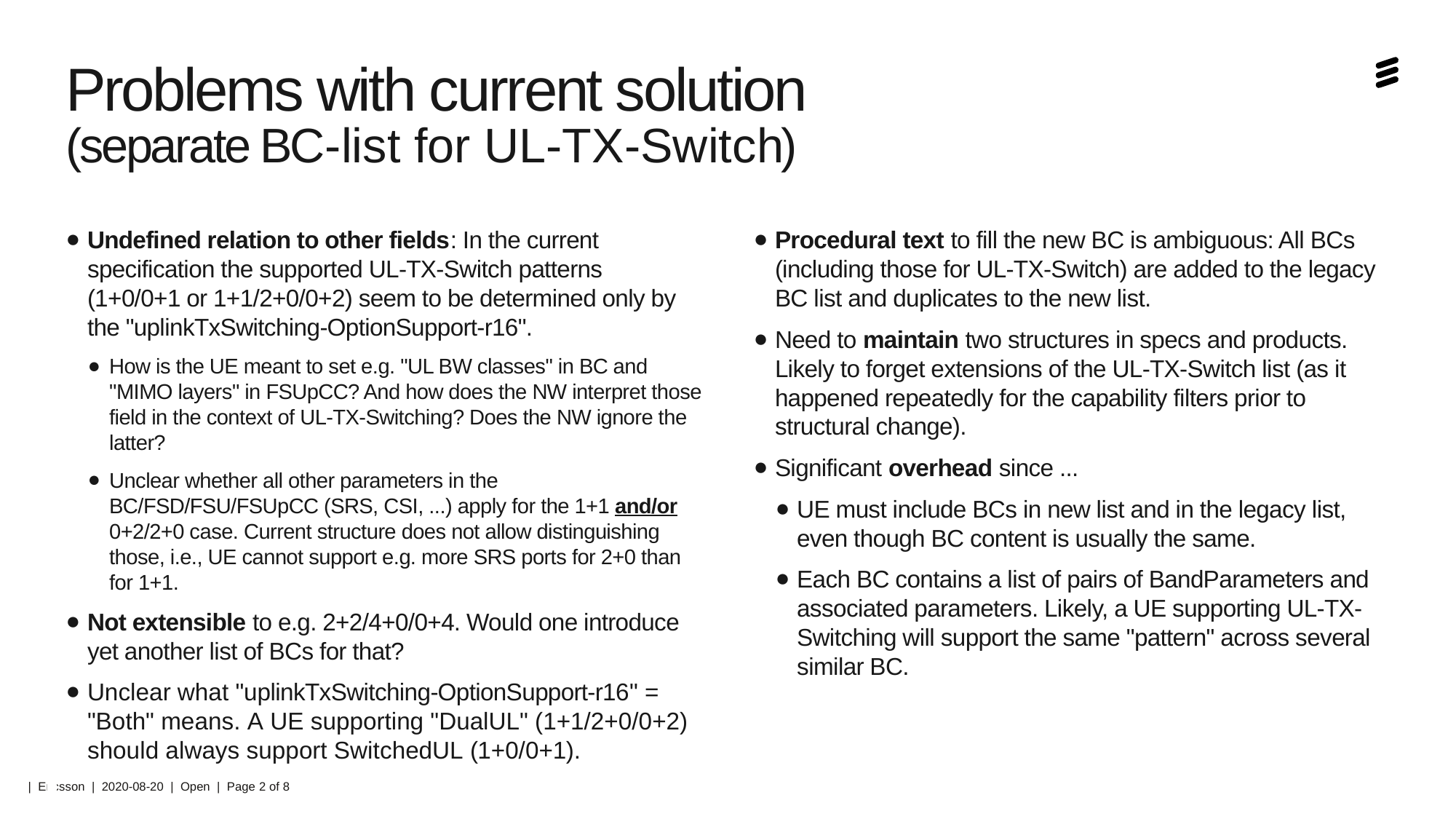

# Problems with current solution (separate BC-list for UL-TX-Switch)
Procedural text to fill the new BC is ambiguous: All BCs (including those for UL-TX-Switch) are added to the legacy BC list and duplicates to the new list.
Need to maintain two structures in specs and products. Likely to forget extensions of the UL-TX-Switch list (as it happened repeatedly for the capability filters prior to structural change).
Significant overhead since ...
UE must include BCs in new list and in the legacy list, even though BC content is usually the same.
Each BC contains a list of pairs of BandParameters and associated parameters. Likely, a UE supporting UL-TX-Switching will support the same "pattern" across several similar BC.

Undefined relation to other fields: In the current specification the supported UL-TX-Switch patterns (1+0/0+1 or 1+1/2+0/0+2) seem to be determined only by the "uplinkTxSwitching-OptionSupport-r16".
How is the UE meant to set e.g. "UL BW classes" in BC and "MIMO layers" in FSUpCC? And how does the NW interpret those field in the context of UL-TX-Switching? Does the NW ignore the latter?
Unclear whether all other parameters in the BC/FSD/FSU/FSUpCC (SRS, CSI, ...) apply for the 1+1 and/or 0+2/2+0 case. Current structure does not allow distinguishing those, i.e., UE cannot support e.g. more SRS ports for 2+0 than for 1+1.
Not extensible to e.g. 2+2/4+0/0+4. Would one introduce yet another list of BCs for that?
Unclear what "uplinkTxSwitching-OptionSupport-r16" = "Both" means. A UE supporting "DualUL" (1+1/2+0/0+2) should always support SwitchedUL (1+0/0+1).